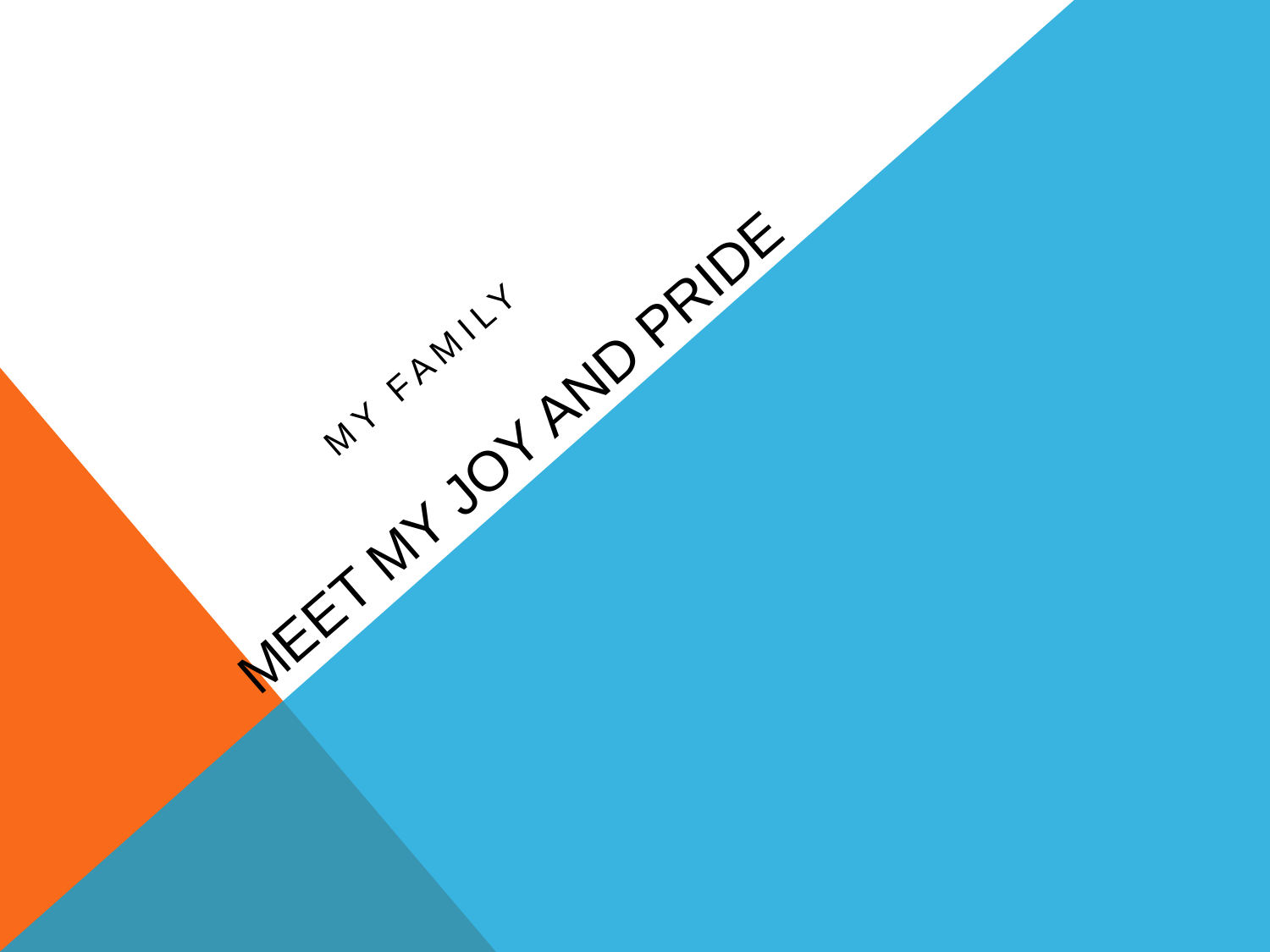

# Meet my joy and pride
My family